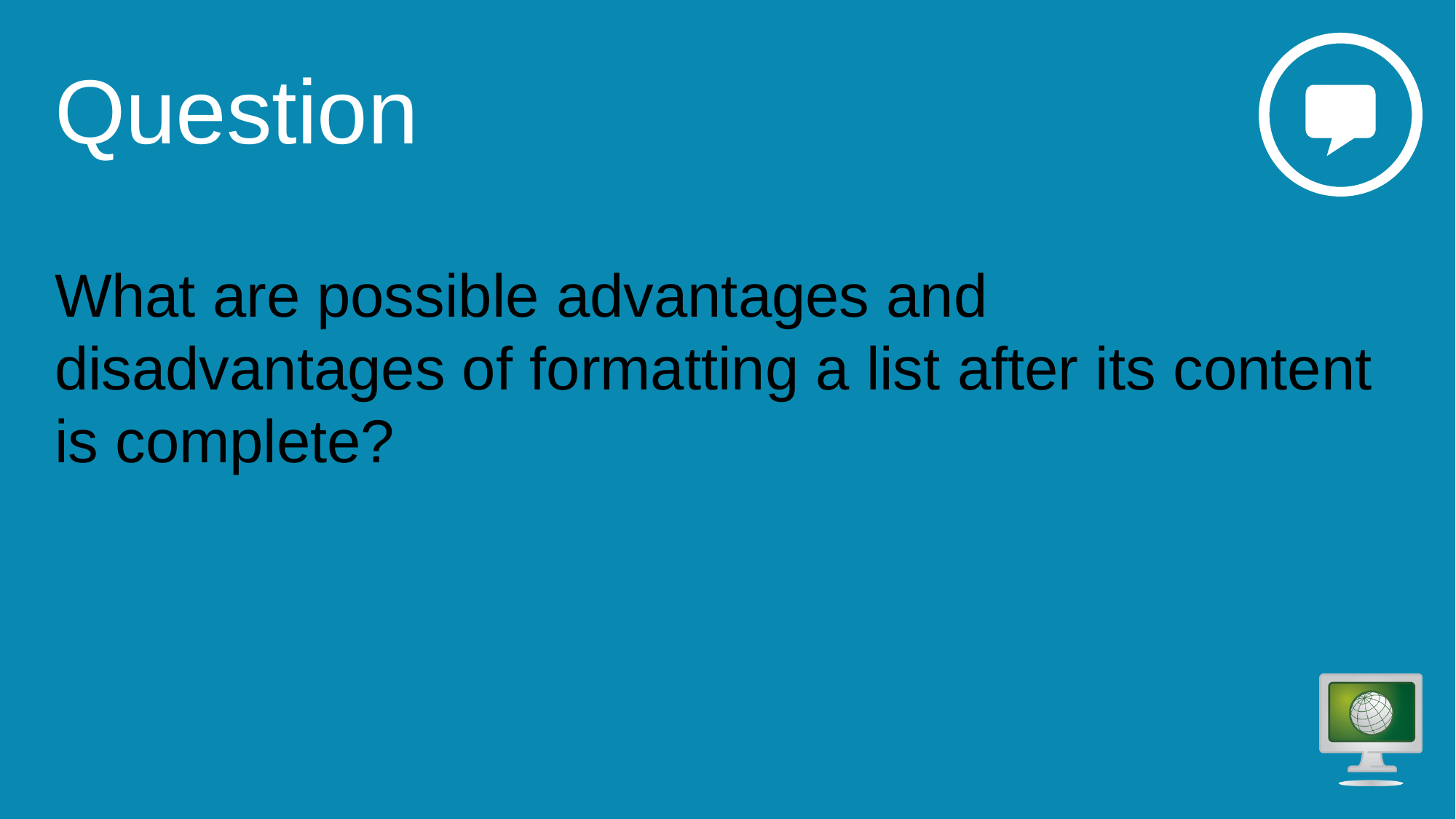

# Question 4
What are possible advantages and disadvantages of formatting a list after its content is complete?